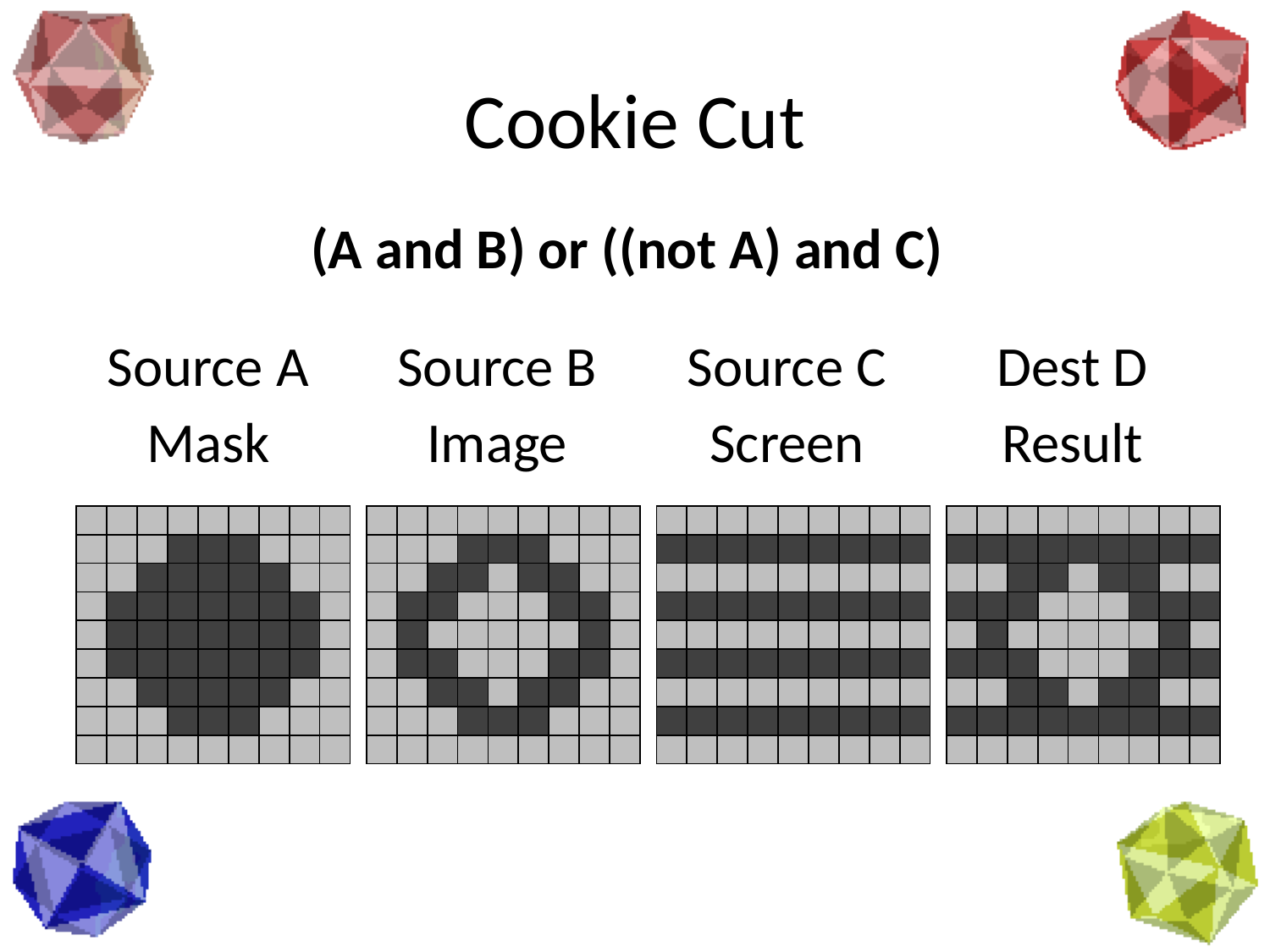

# Cookie Cut
(A and B) or ((not A) and C)
Dest D
Source A
Source B
Source C
Image
Mask
Screen
Result
|  |  |  |  |  |  |  |  |  |
| --- | --- | --- | --- | --- | --- | --- | --- | --- |
|  |  |  |  |  |  |  |  |  |
|  |  |  |  |  |  |  |  |  |
|  |  |  |  |  |  |  |  |  |
|  |  |  |  |  |  |  |  |  |
|  |  |  |  |  |  |  |  |  |
|  |  |  |  |  |  |  |  |  |
|  |  |  |  |  |  |  |  |  |
|  |  |  |  |  |  |  |  |  |
|  |  |  |  |  |  |  |  |  |
| --- | --- | --- | --- | --- | --- | --- | --- | --- |
|  |  |  |  |  |  |  |  |  |
|  |  |  |  |  |  |  |  |  |
|  |  |  |  |  |  |  |  |  |
|  |  |  |  |  |  |  |  |  |
|  |  |  |  |  |  |  |  |  |
|  |  |  |  |  |  |  |  |  |
|  |  |  |  |  |  |  |  |  |
|  |  |  |  |  |  |  |  |  |
|  |  |  |  |  |  |  |  |  |
| --- | --- | --- | --- | --- | --- | --- | --- | --- |
|  |  |  |  |  |  |  |  |  |
|  |  |  |  |  |  |  |  |  |
|  |  |  |  |  |  |  |  |  |
|  |  |  |  |  |  |  |  |  |
|  |  |  |  |  |  |  |  |  |
|  |  |  |  |  |  |  |  |  |
|  |  |  |  |  |  |  |  |  |
|  |  |  |  |  |  |  |  |  |
|  |  |  |  |  |  |  |  |  |
| --- | --- | --- | --- | --- | --- | --- | --- | --- |
|  |  |  |  |  |  |  |  |  |
|  |  |  |  |  |  |  |  |  |
|  |  |  |  |  |  |  |  |  |
|  |  |  |  |  |  |  |  |  |
|  |  |  |  |  |  |  |  |  |
|  |  |  |  |  |  |  |  |  |
|  |  |  |  |  |  |  |  |  |
|  |  |  |  |  |  |  |  |  |